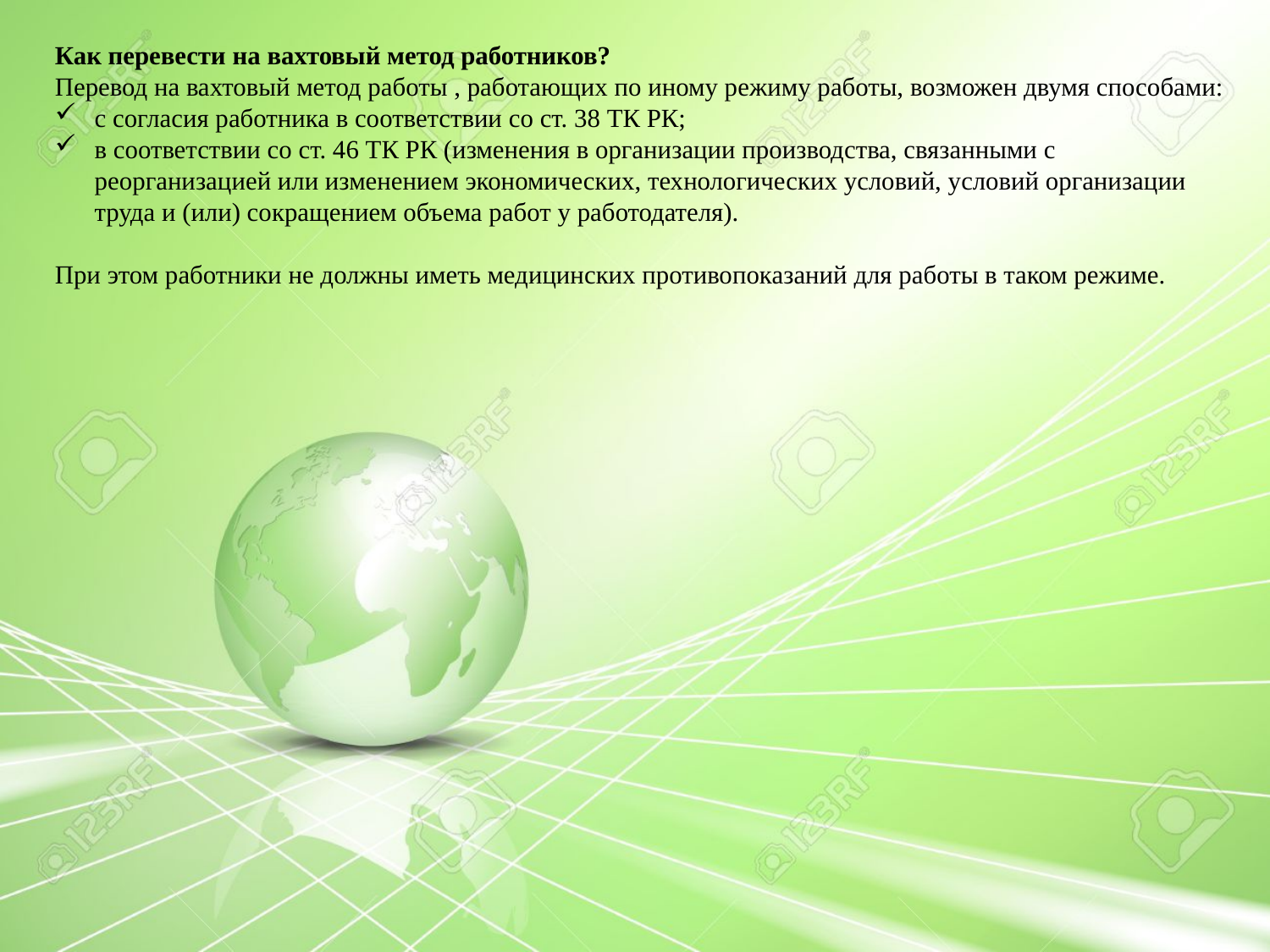

Как перевести на вахтовый метод работников?
Перевод на вахтовый метод работы , работающих по иному режиму работы, возможен двумя способами:
с согласия работника в соответствии со ст. 38 ТК РК;
в соответствии со ст. 46 ТК РК (изменения в организации производства, связанными с реорганизацией или изменением экономических, технологических условий, условий организации труда и (или) сокращением объема работ у работодателя).

При этом работники не должны иметь медицинских противопоказаний для работы в таком режиме.